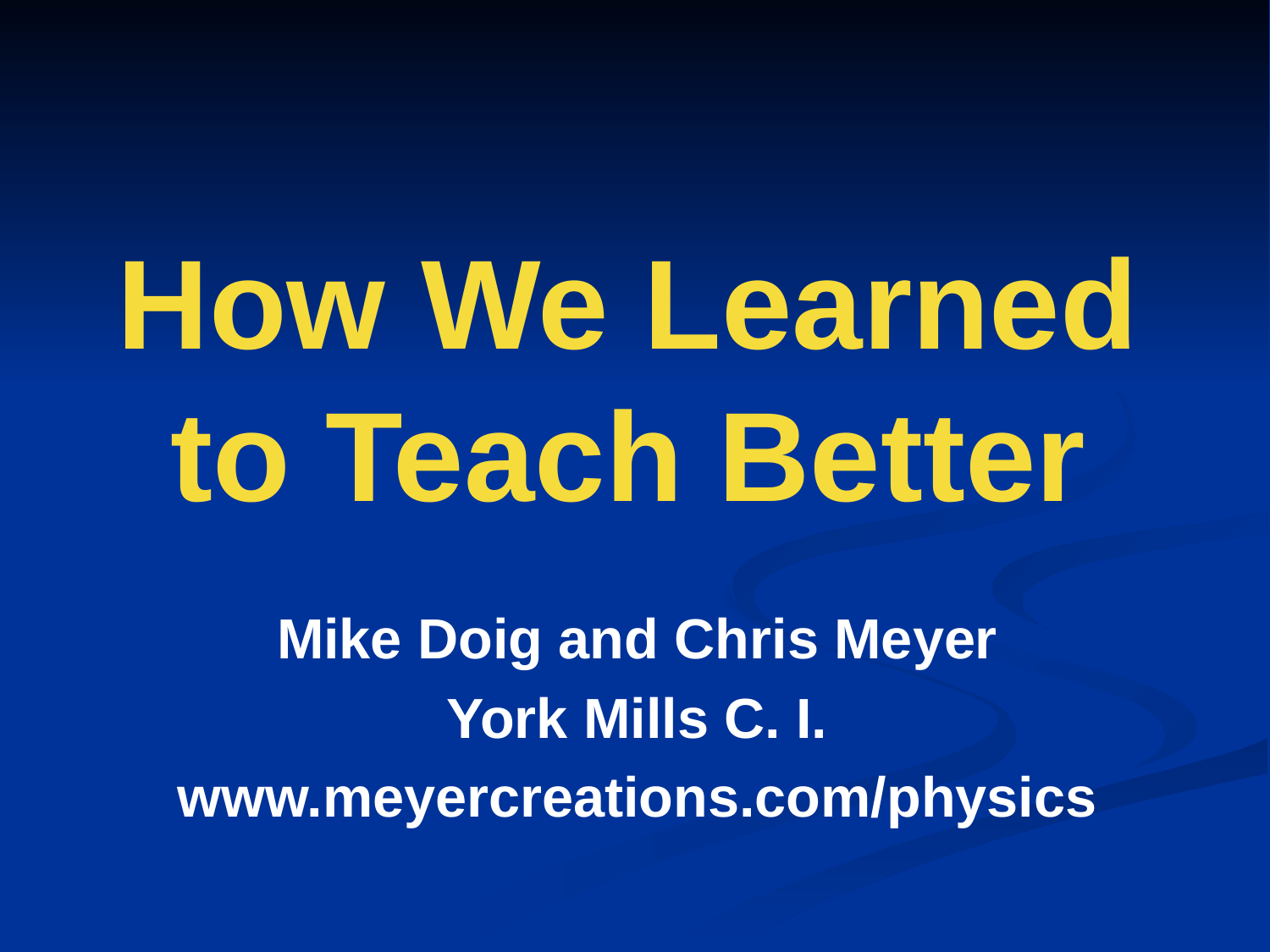

# How We Learned to Teach Better
Mike Doig and Chris Meyer
York Mills C. I.
www.meyercreations.com/physics